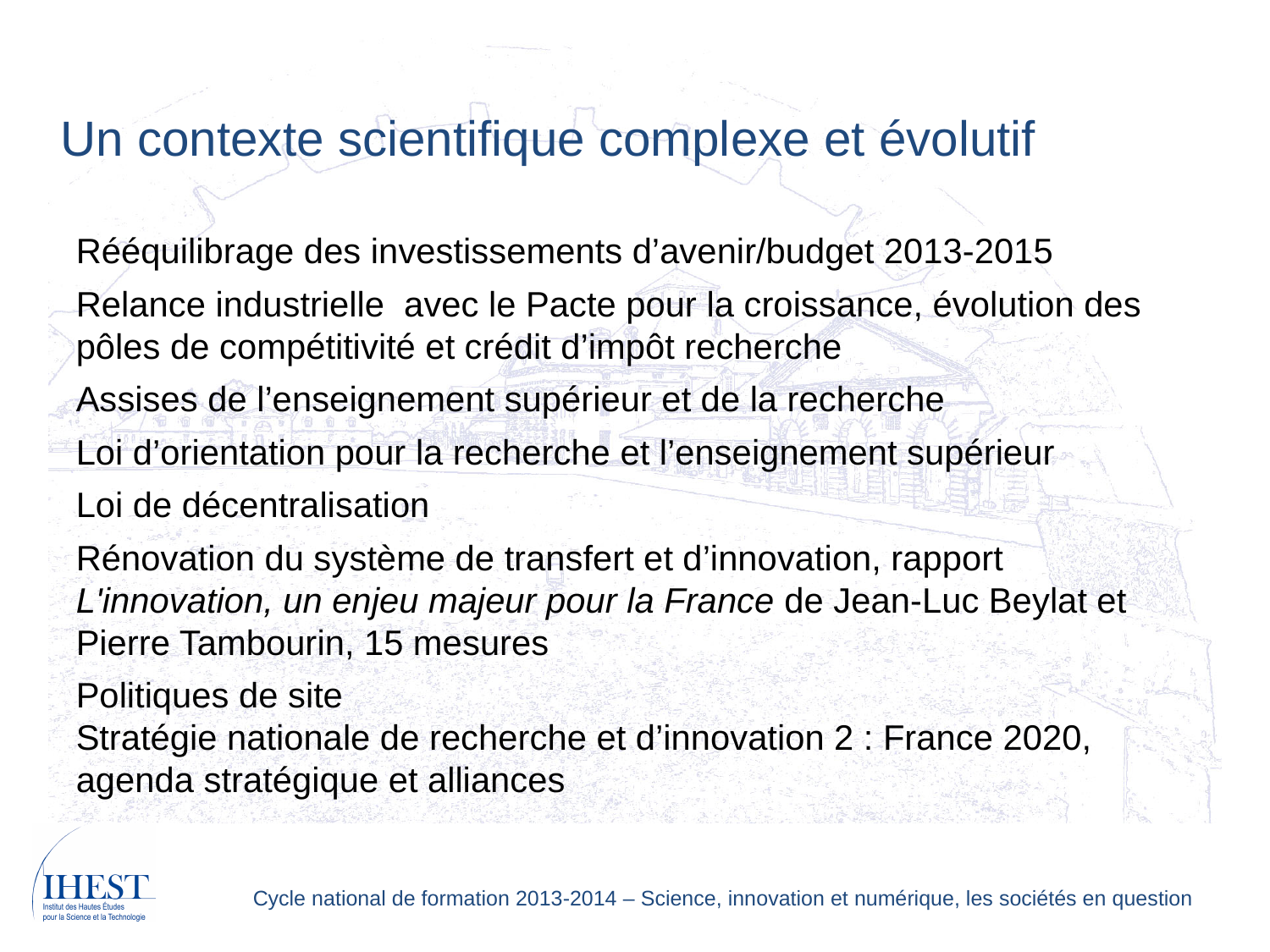

Un contexte scientifique complexe et évolutif
Rééquilibrage des investissements d’avenir/budget 2013-2015
Relance industrielle  avec le Pacte pour la croissance, évolution des pôles de compétitivité et crédit d’impôt recherche
Assises de l’enseignement supérieur et de la recherche
Loi d’orientation pour la recherche et l’enseignement supérieur
Loi de décentralisation
Rénovation du système de transfert et d’innovation, rapport L'innovation, un enjeu majeur pour la France de Jean-Luc Beylat et Pierre Tambourin, 15 mesures
Politiques de site
Stratégie nationale de recherche et d’innovation 2 : France 2020, agenda stratégique et alliances